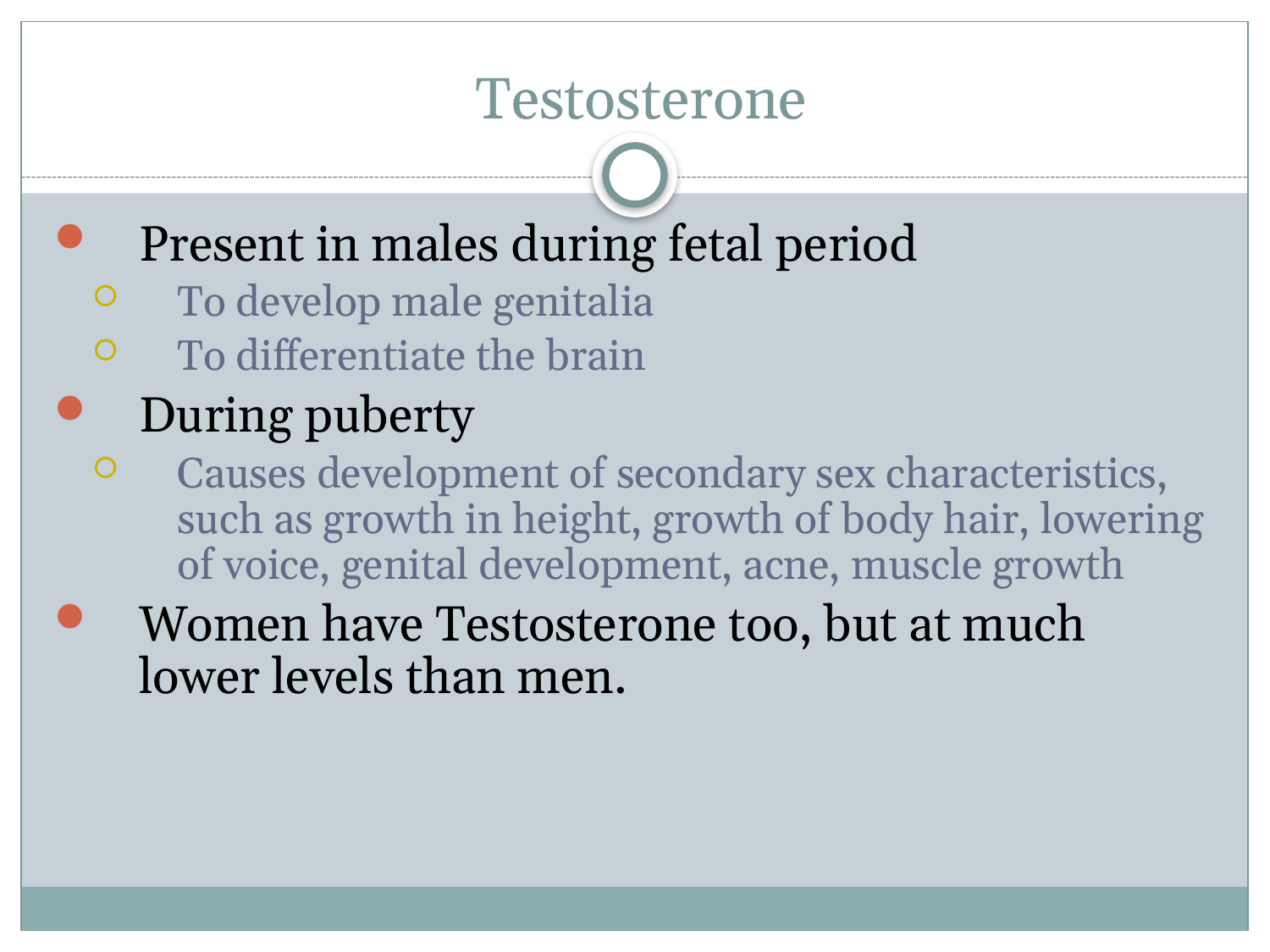

# Testosterone
Present in males during fetal period
To develop male genitalia
To differentiate the brain
During puberty
Causes development of secondary sex characteristics, such as growth in height, growth of body hair, lowering of voice, genital development, acne, muscle growth
Women have Testosterone too, but at much lower levels than men.